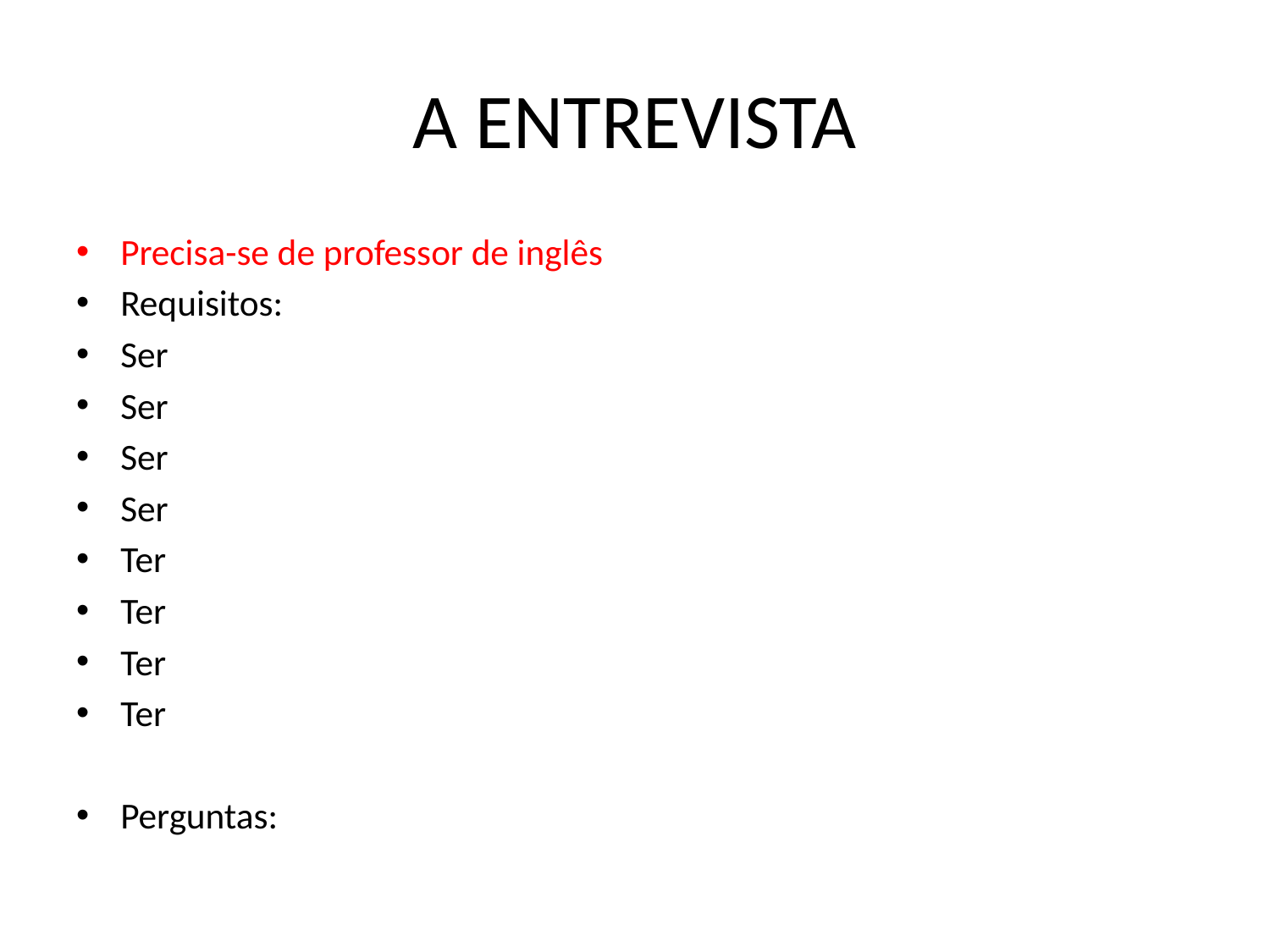

# A ENTREVISTA
Precisa-se de professor de inglês
Requisitos:
Ser
Ser
Ser
Ser
Ter
Ter
Ter
Ter

Perguntas: